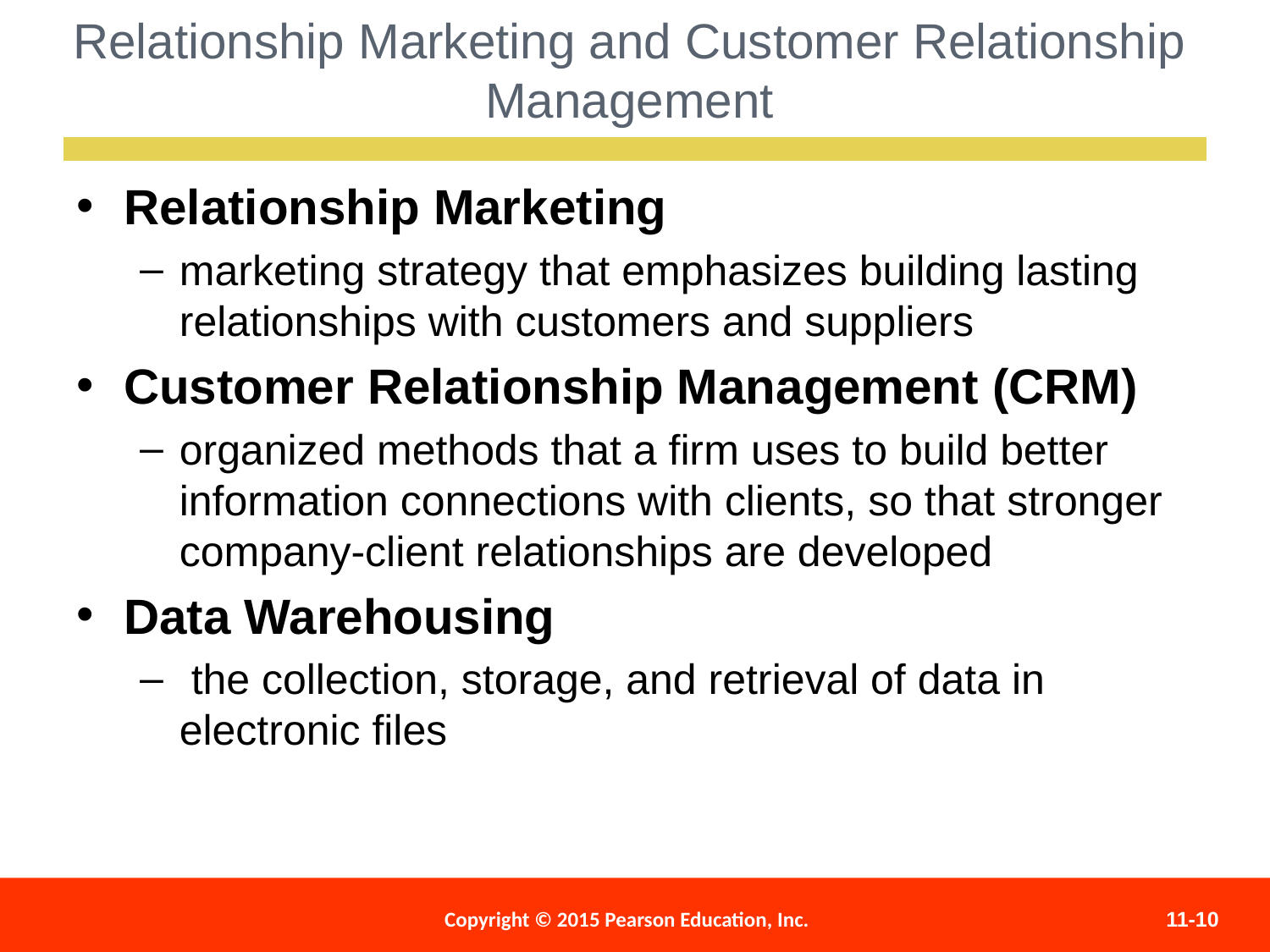

Relationship Marketing and Customer Relationship Management
Relationship Marketing
marketing strategy that emphasizes building lasting relationships with customers and suppliers
Customer Relationship Management (CRM)
organized methods that a firm uses to build better information connections with clients, so that stronger company-client relationships are developed
Data Warehousing
 the collection, storage, and retrieval of data in electronic files